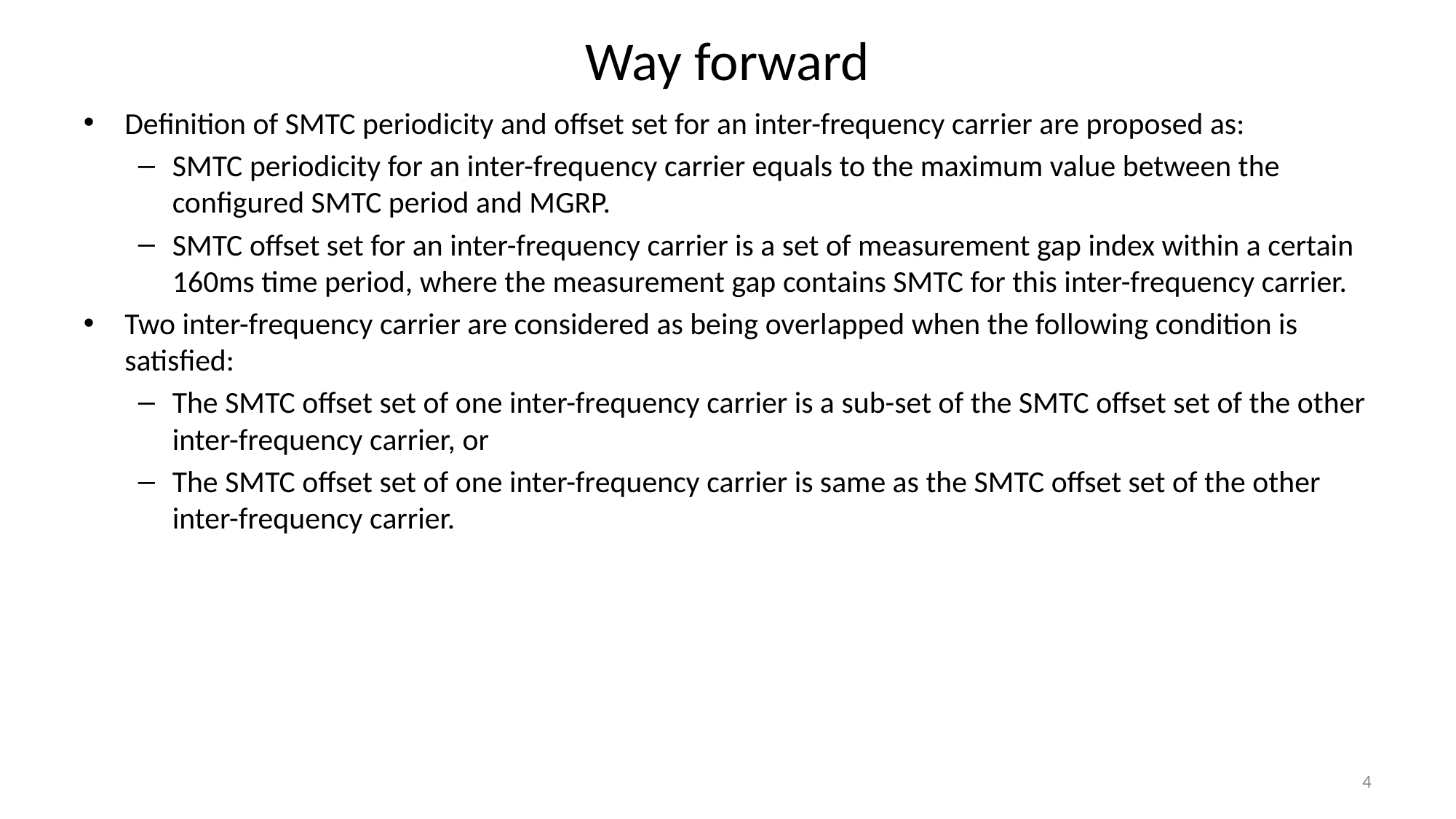

# Way forward
Definition of SMTC periodicity and offset set for an inter-frequency carrier are proposed as:
SMTC periodicity for an inter-frequency carrier equals to the maximum value between the configured SMTC period and MGRP.
SMTC offset set for an inter-frequency carrier is a set of measurement gap index within a certain 160ms time period, where the measurement gap contains SMTC for this inter-frequency carrier.
Two inter-frequency carrier are considered as being overlapped when the following condition is satisfied:
The SMTC offset set of one inter-frequency carrier is a sub-set of the SMTC offset set of the other inter-frequency carrier, or
The SMTC offset set of one inter-frequency carrier is same as the SMTC offset set of the other inter-frequency carrier.
4